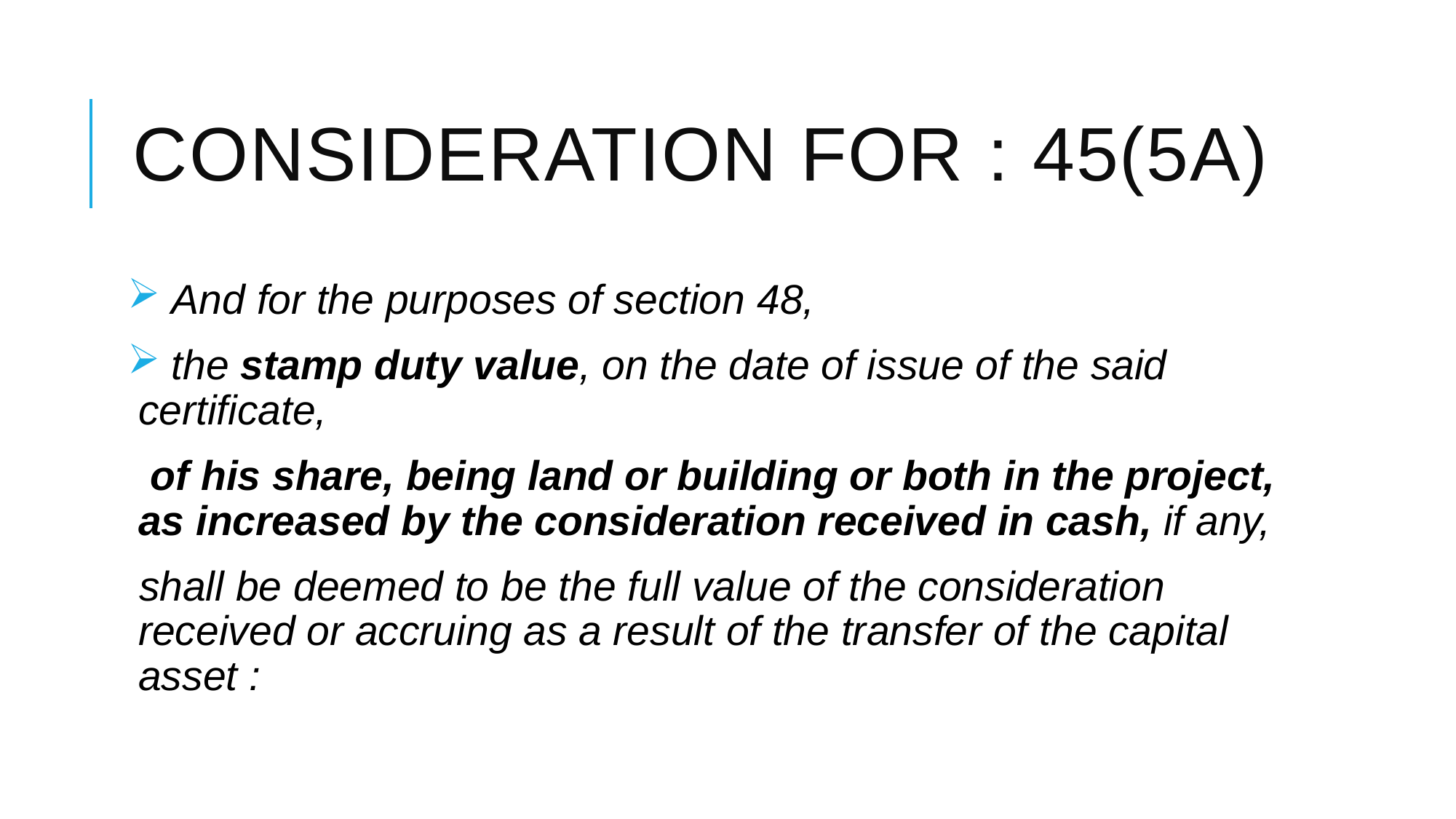

# Consideration for : 45(5A)
 And for the purposes of section 48,
 the stamp duty value, on the date of issue of the said certificate,
 of his share, being land or building or both in the project, as increased by the consideration received in cash, if any,
shall be deemed to be the full value of the consideration received or accruing as a result of the transfer of the capital asset :